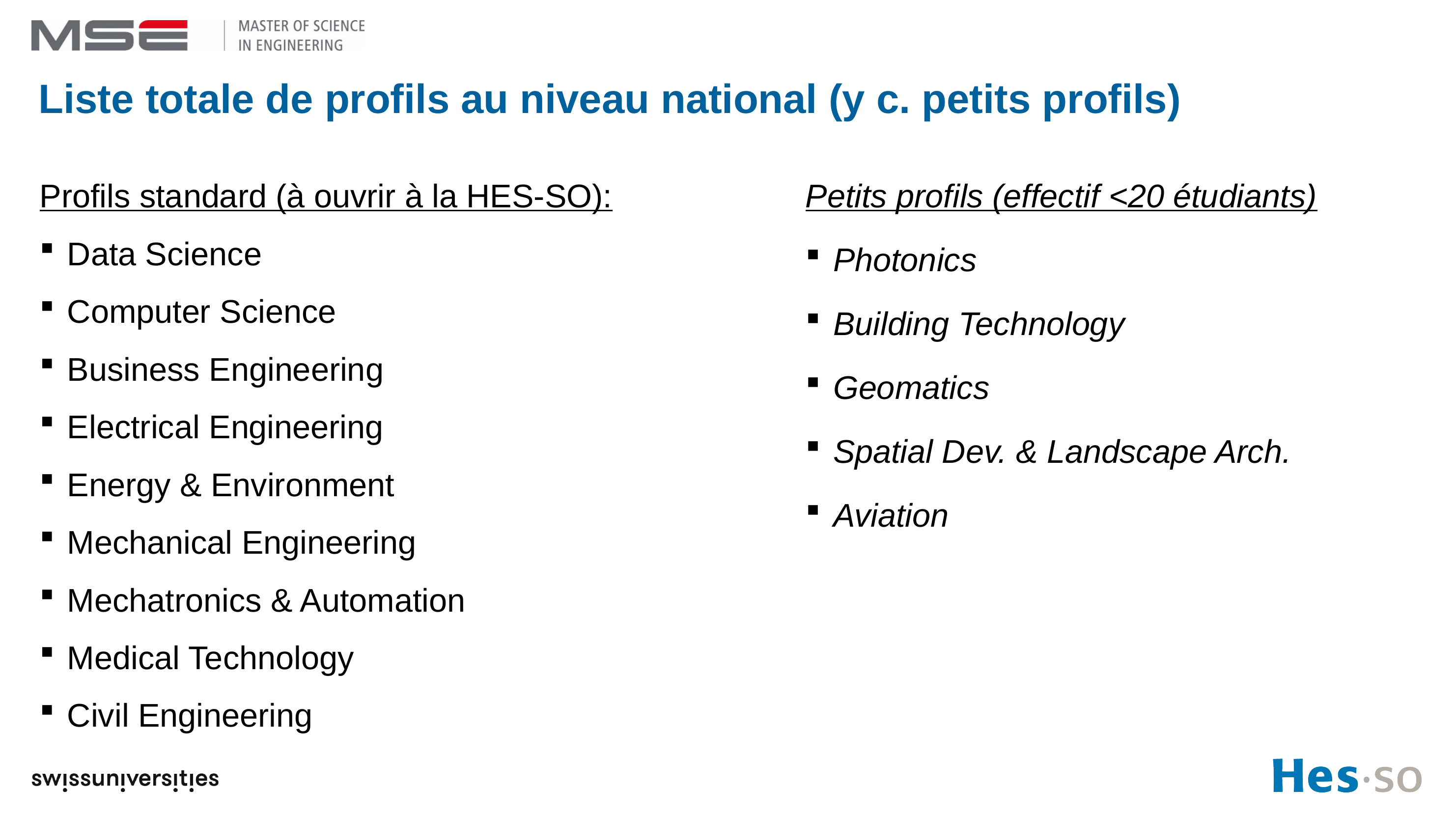

# Liste totale de profils au niveau national (y c. petits profils)
Profils standard (à ouvrir à la HES-SO):
Data Science
Computer Science
Business Engineering
Electrical Engineering
Energy & Environment
Mechanical Engineering
Mechatronics & Automation
Medical Technology
Civil Engineering

Petits profils (effectif <20 étudiants)
Photonics
Building Technology
Geomatics
Spatial Dev. & Landscape Arch.
Aviation